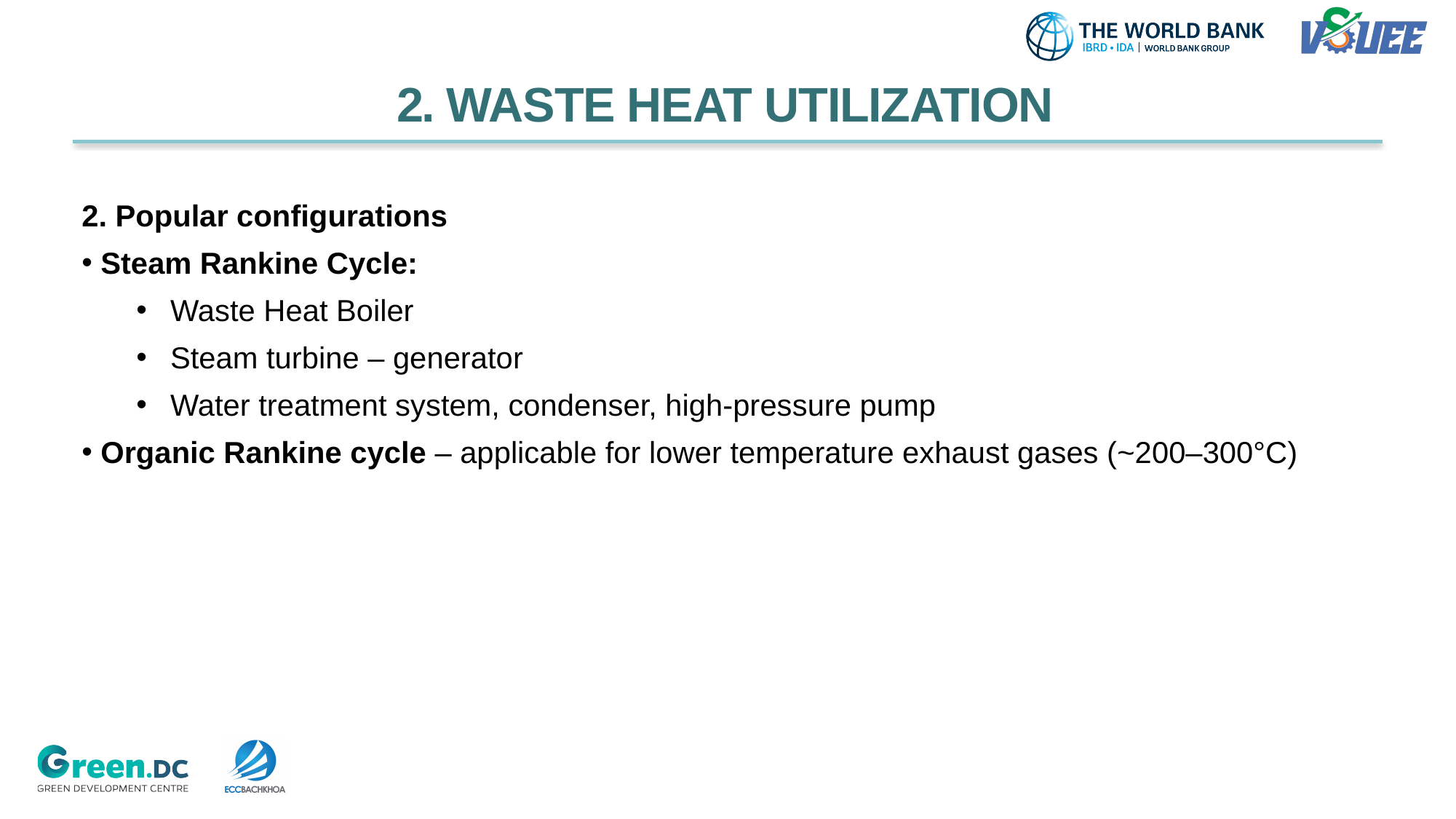

2. WASTE HEAT UTILIZATION
2. Popular configurations
 Steam Rankine Cycle:
Waste Heat Boiler
Steam turbine – generator
Water treatment system, condenser, high-pressure pump
 Organic Rankine cycle – applicable for lower temperature exhaust gases (~200–300°C)